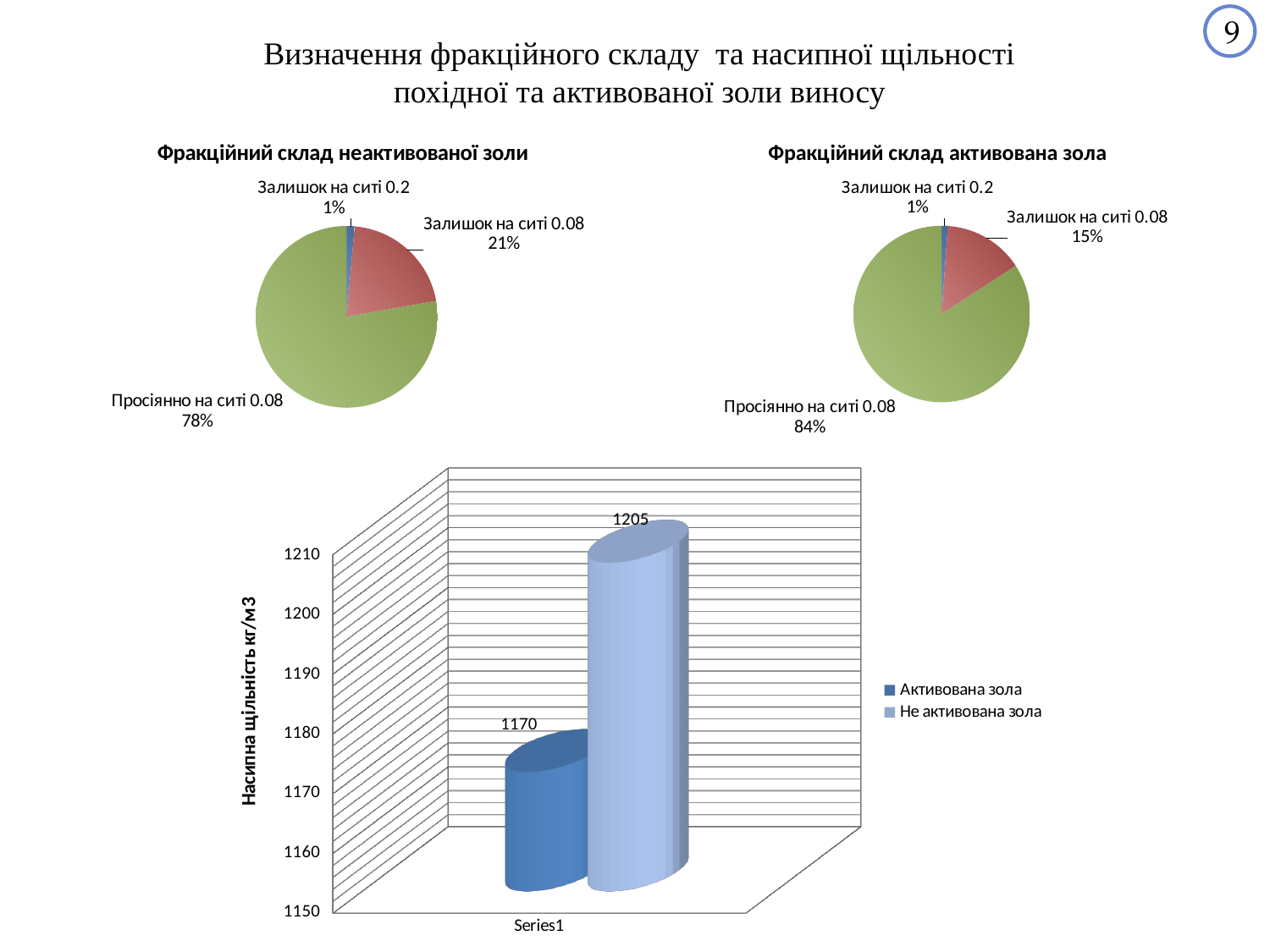

9
Визначення фракційного складу  та насипної щільності
похідної та активованої золи виносу

### Chart: Фракційний склад неактивованої золи

| Category | Не активована зола |
|---|---|
| Залишок на ситі 0.2 | 1.4 |
| Залишок на ситі 0.08 | 20.8 |
| Просіянно на ситі 0.08 | 77.8 |

### Chart: Фракційний склад активована зола

| Category | Активована зола |
|---|---|
| Залишок на ситі 0.2 | 1.1 |
| Залишок на ситі 0.08 | 14.4 |
| Просіянно на ситі 0.08 | 82.5 |

[unsupported chart]